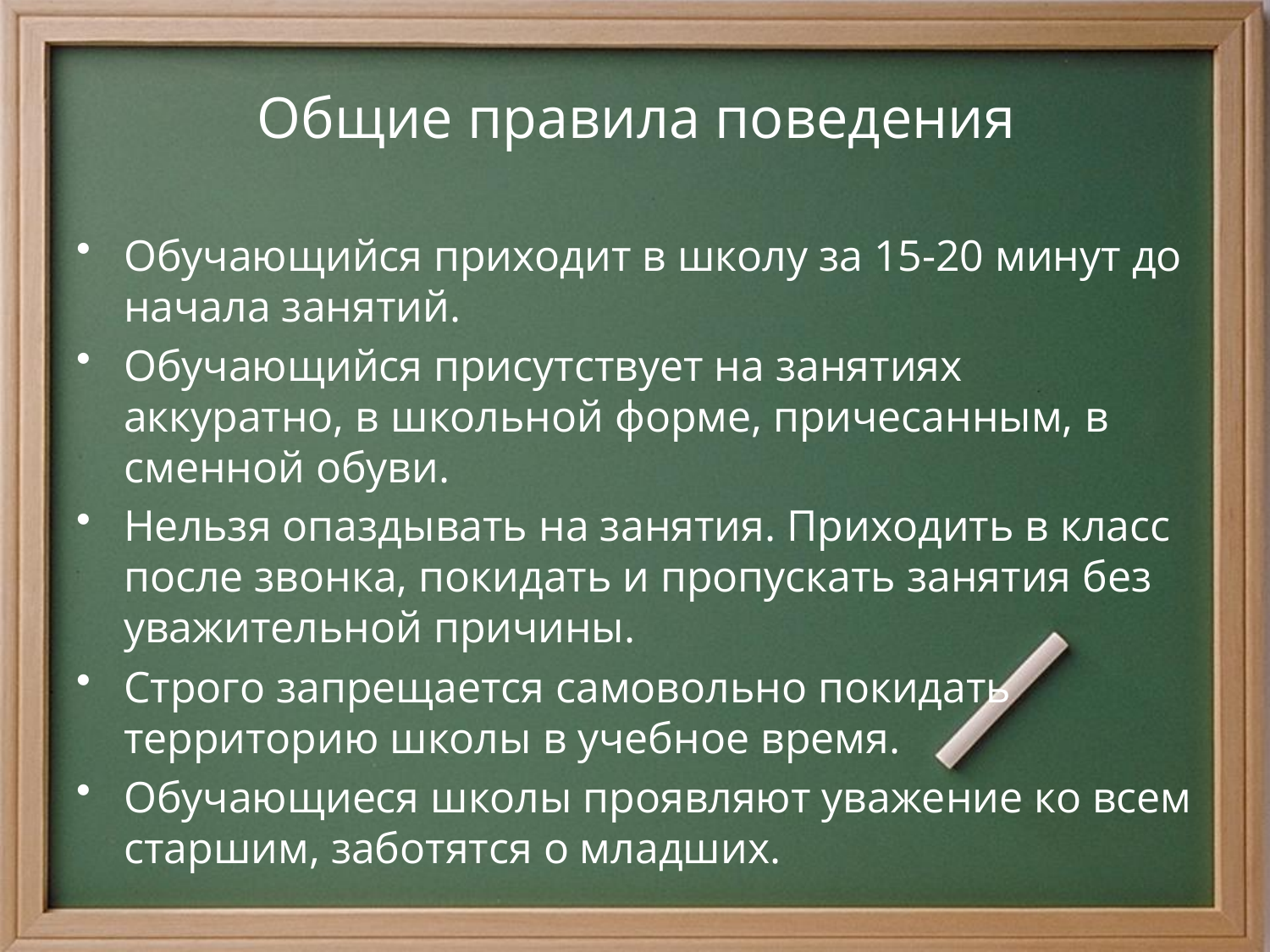

# Общие правила поведения
Обучающийся приходит в школу за 15-20 минут до начала занятий.
Обучающийся присутствует на занятиях аккуратно, в школьной форме, причесанным, в сменной обуви.
Нельзя опаздывать на занятия. Приходить в класс после звонка, покидать и пропускать занятия без уважительной причины.
Строго запрещается самовольно покидать территорию школы в учебное время.
Обучающиеся школы проявляют уважение ко всем старшим, заботятся о младших.